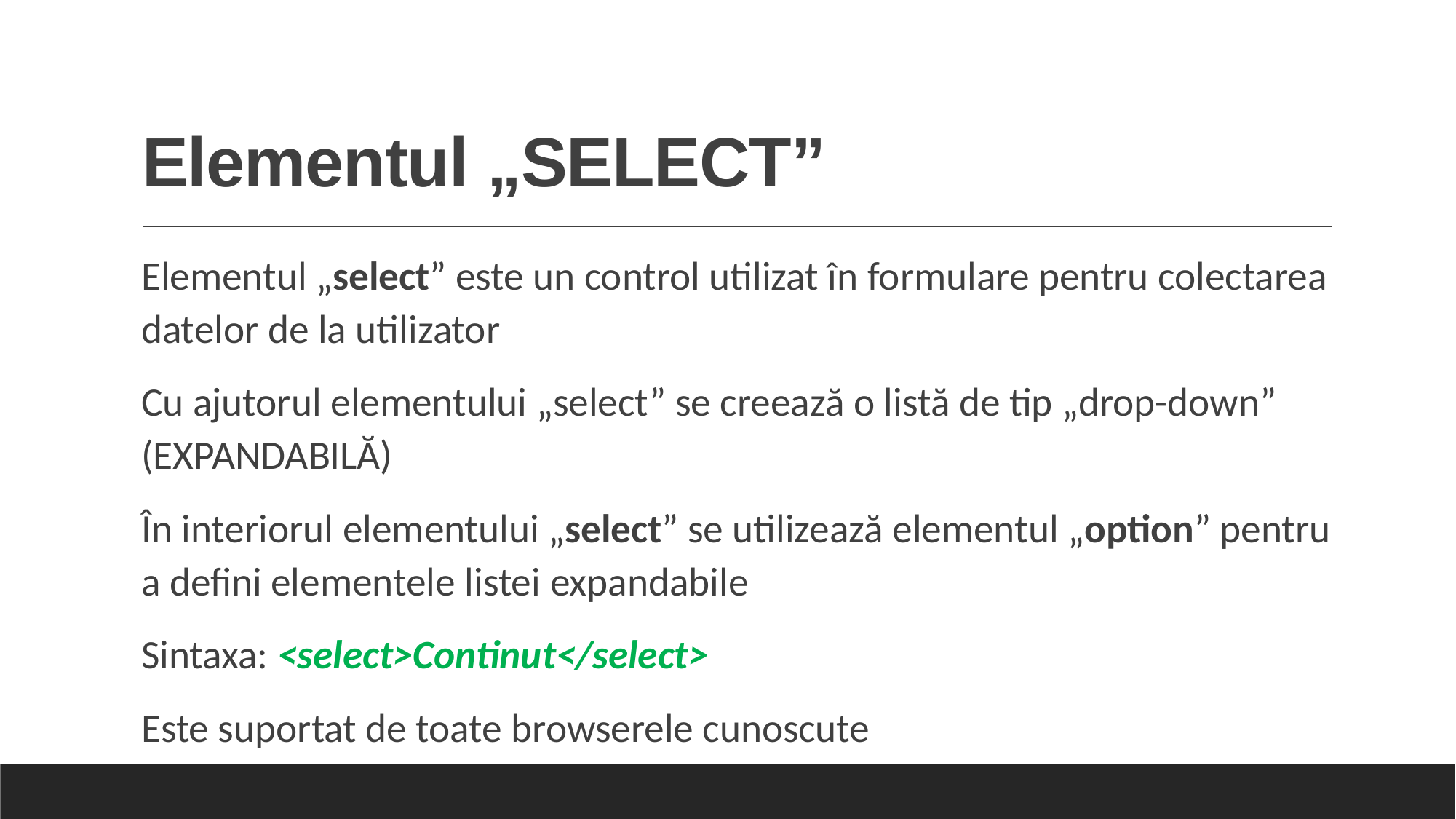

# Elementul „SELECT”
Elementul „select” este un control utilizat în formulare pentru colectarea datelor de la utilizator
Cu ajutorul elementului „select” se creează o listă de tip „drop-down” (EXPANDABILĂ)
În interiorul elementului „select” se utilizează elementul „option” pentru a defini elementele listei expandabile
Sintaxa: <select>Continut</select>
Este suportat de toate browserele cunoscute